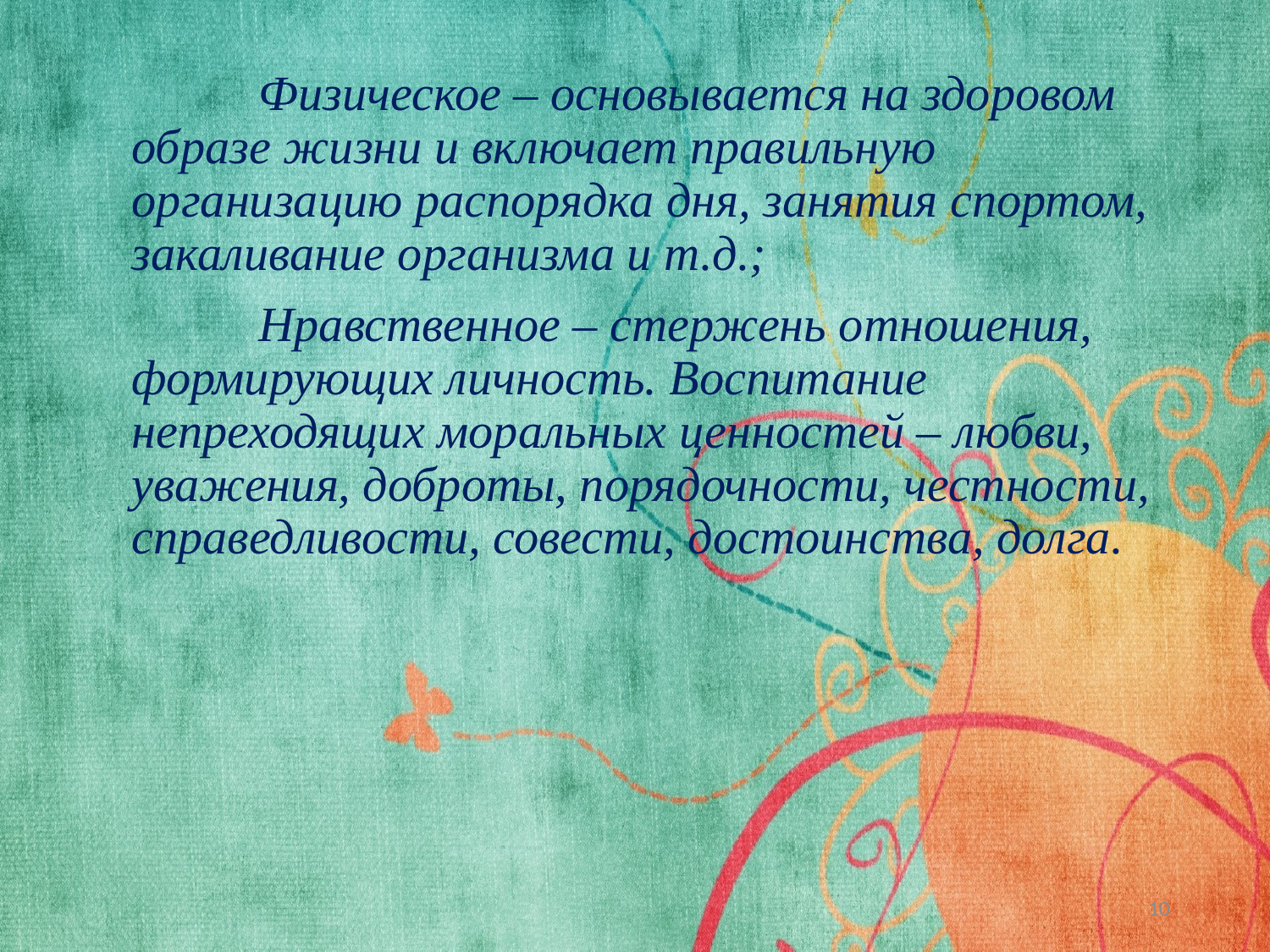

Физическое – основывается на здоровом образе жизни и включает правильную организацию распорядка дня, занятия спортом, закаливание организма и т.д.;
		Нравственное – стержень отношения, формирующих личность. Воспитание непреходящих моральных ценностей – любви, уважения, доброты, порядочности, честности, справедливости, совести, достоинства, долга.

10